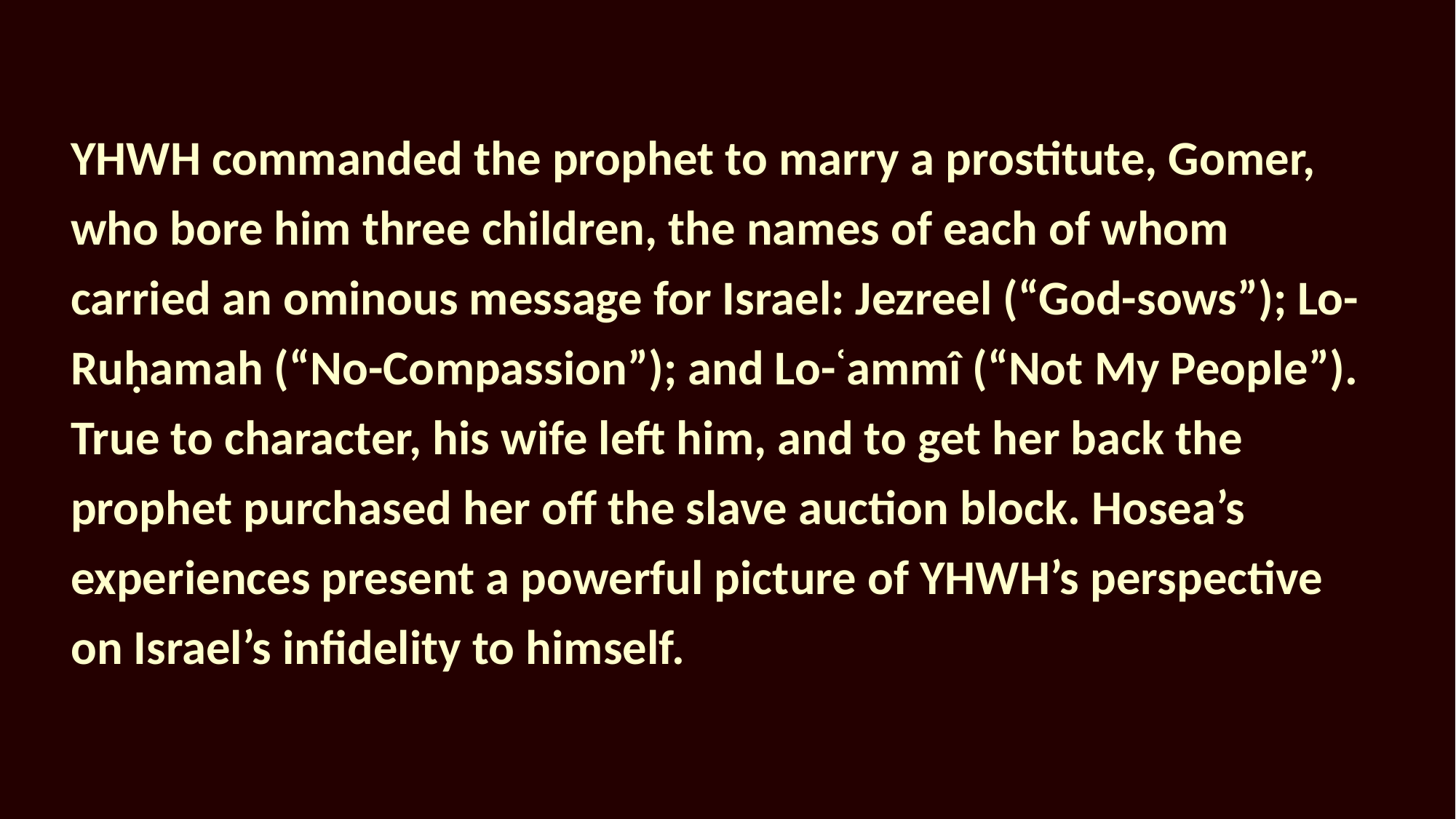

YHWH commanded the prophet to marry a prostitute, Gomer, who bore him three children, the names of each of whom carried an ominous message for Israel: Jezreel (“God-sows”); Lo-Ruḥamah (“No-Compassion”); and Lo-ʿammî (“Not My People”). True to character, his wife left him, and to get her back the prophet purchased her off the slave auction block. Hosea’s experiences present a powerful picture of YHWH’s perspective on Israel’s infidelity to himself.